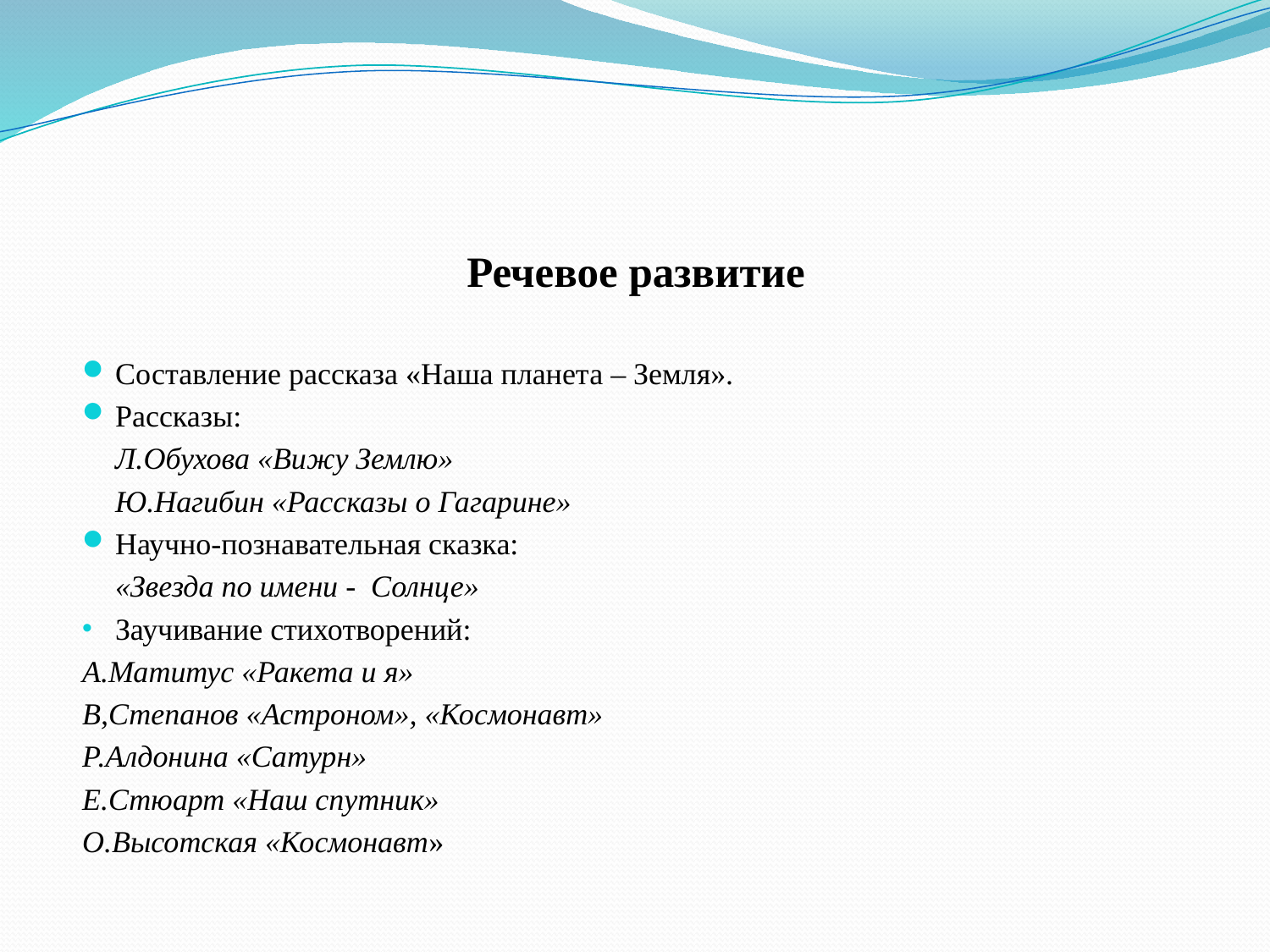

#
Речевое развитие

Составление рассказа «Наша планета – Земля».
Рассказы:
 	Л.Обухова «Вижу Землю»
 	Ю.Нагибин «Рассказы о Гагарине»
Научно-познавательная сказка:
	«Звезда по имени -  Солнце»
Заучивание стихотворений:
А.Матитус «Ракета и я»
В,Степанов «Астроном», «Космонавт»
Р.Алдонина «Сатурн»
Е.Стюарт «Наш спутник»
О.Высотская «Космонавт»